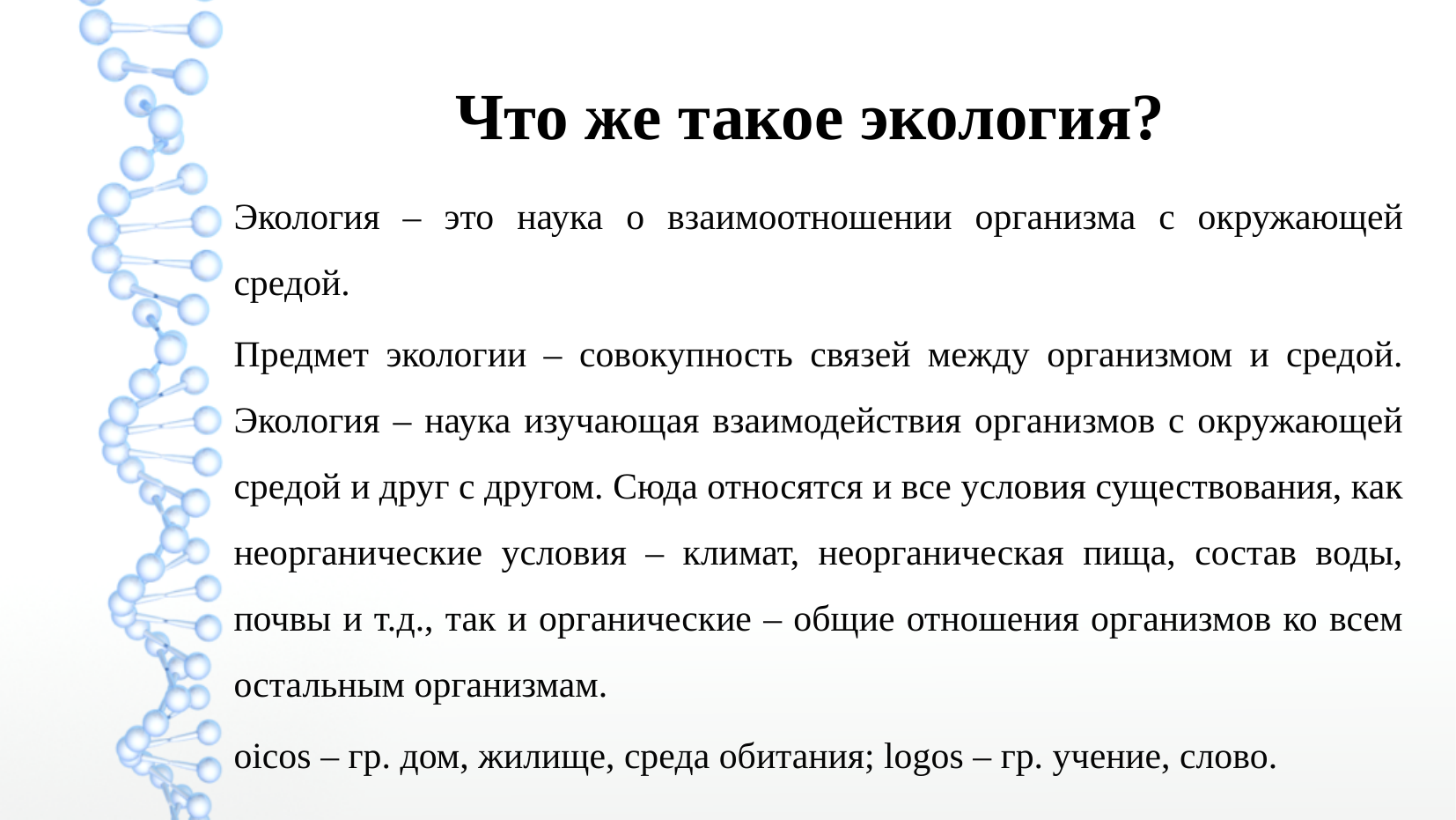

Что же такое экология?
Экология – это наука о взаимоотношении организма с окружающей средой.
Предмет экологии – совокупность связей между организмом и средой. Экология – наука изучающая взаимодействия организмов с окружающей средой и друг с другом. Сюда относятся и все условия существования, как неорганические условия – климат, неорганическая пища, состав воды, почвы и т.д., так и органические – общие отношения организмов ко всем остальным организмам.
oicos – гр. дом, жилище, среда обитания; logos – гр. учение, слово.